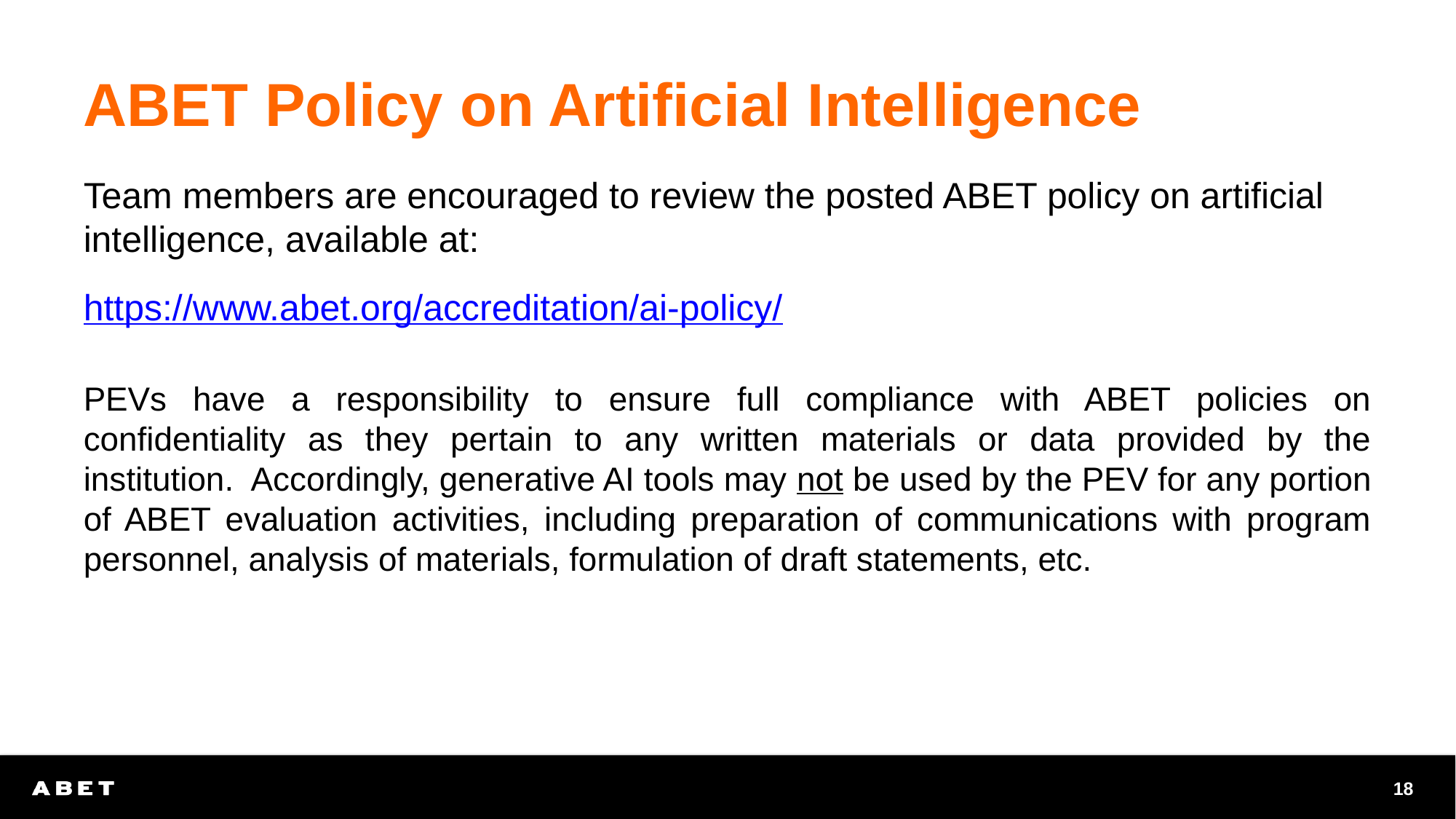

# ABET Policy on Artificial Intelligence
Team members are encouraged to review the posted ABET policy on artificial intelligence, available at:
https://www.abet.org/accreditation/ai-policy/

PEVs have a responsibility to ensure full compliance with ABET policies on confidentiality as they pertain to any written materials or data provided by the institution.  Accordingly, generative AI tools may not be used by the PEV for any portion of ABET evaluation activities, including preparation of communications with program personnel, analysis of materials, formulation of draft statements, etc.